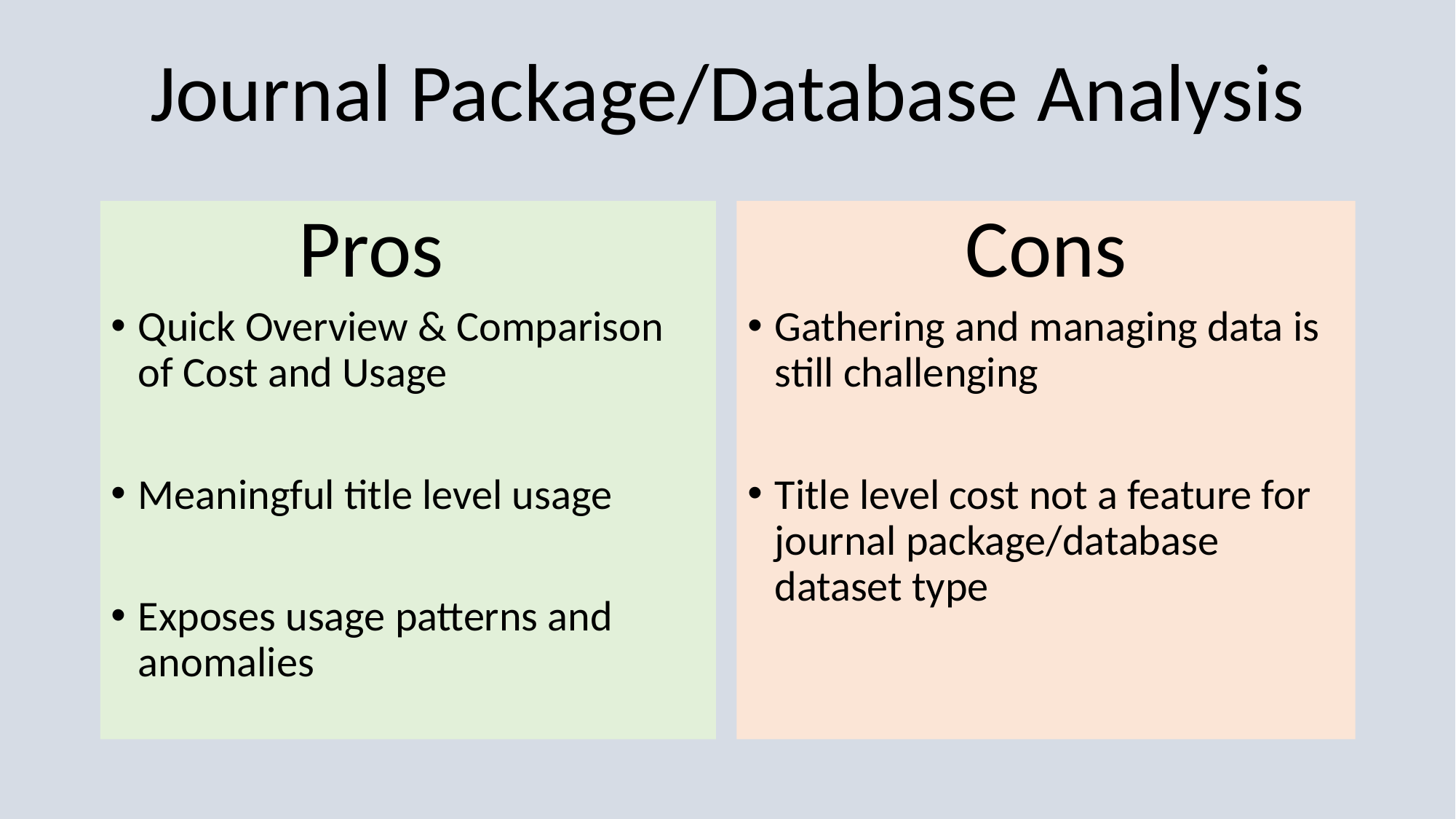

Journal Package/Database Analysis
Pros
Cons
Quick Overview & Comparison of Cost and Usage

Meaningful title level usage

Exposes usage patterns and anomalies
Gathering and managing data is still challenging

Title level cost not a feature for journal package/database dataset type